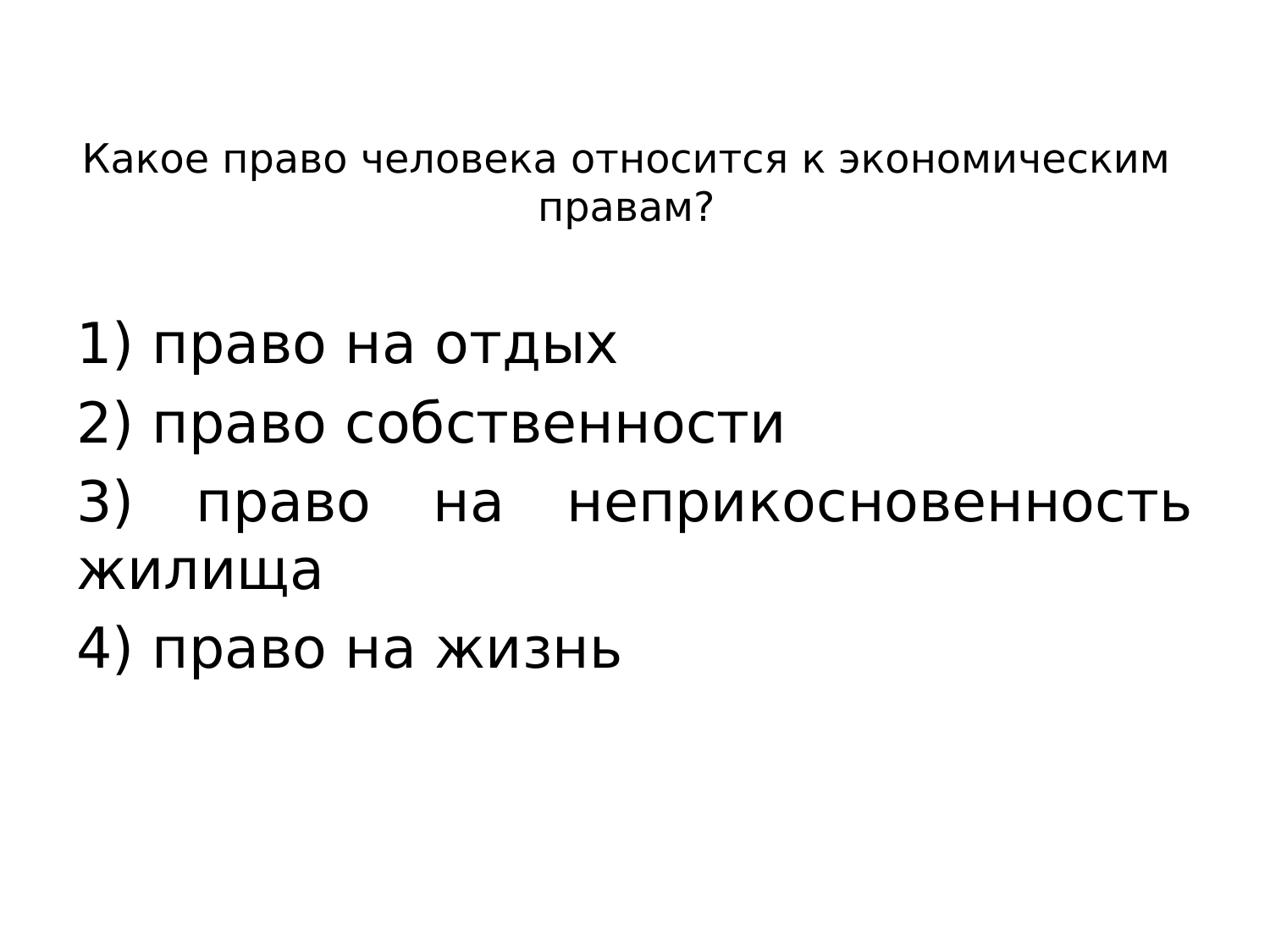

# Какое право человека относится к экономическим правам?

1) право на отдых
2) право собственности
3) право на неприкосновенность жилища
4) право на жизнь